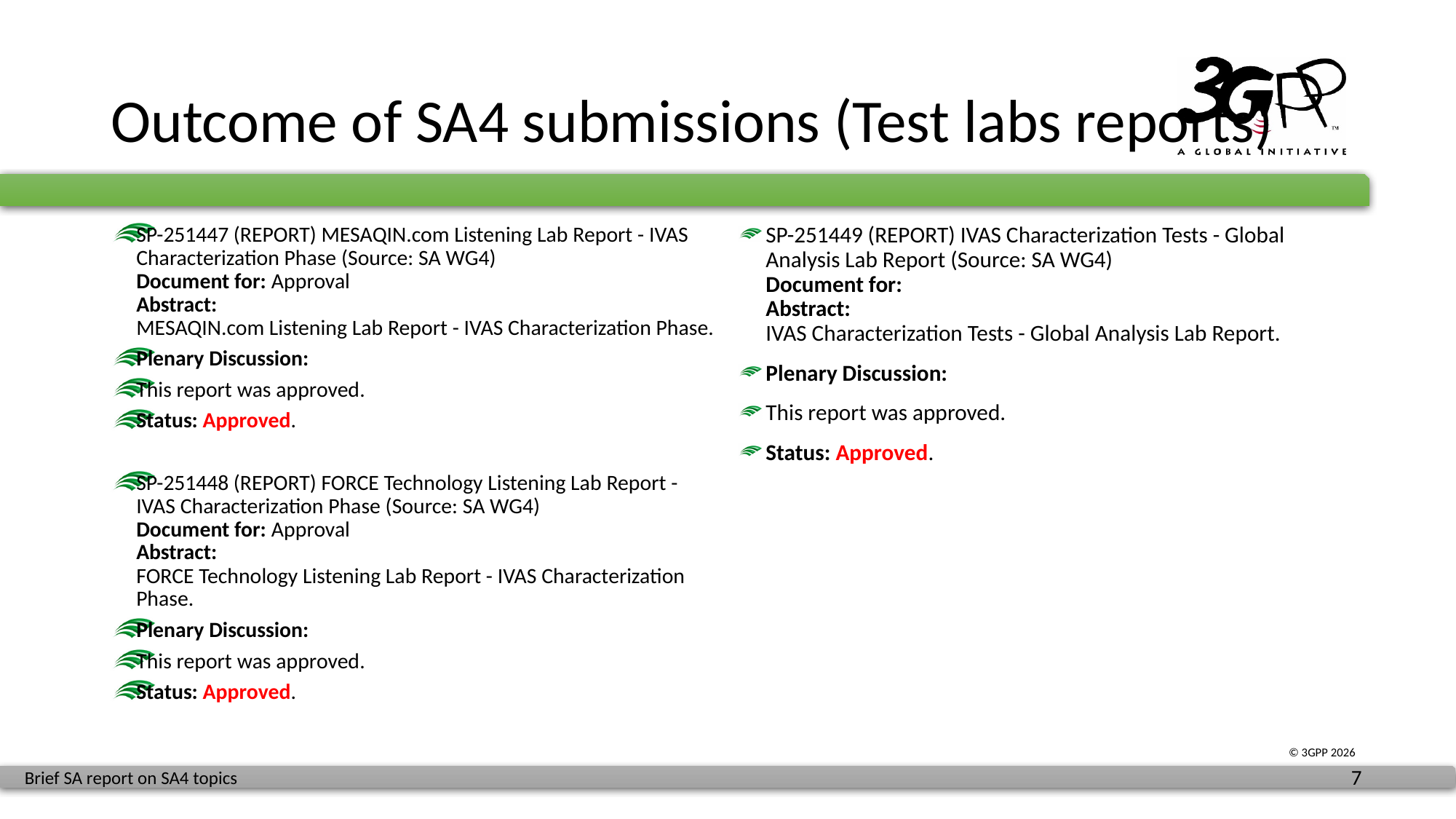

# Outcome of SA4 submissions (Test labs reports)
SP-251447 (REPORT) MESAQIN.com Listening Lab Report - IVAS Characterization Phase (Source: SA WG4)
Document for: Approval
Abstract:
MESAQIN.com Listening Lab Report - IVAS Characterization Phase.
Plenary Discussion:
This report was approved.
Status: Approved.

SP-251448 (REPORT) FORCE Technology Listening Lab Report - IVAS Characterization Phase (Source: SA WG4)
Document for: Approval
Abstract:
FORCE Technology Listening Lab Report - IVAS Characterization Phase.
Plenary Discussion:
This report was approved.
Status: Approved.

SP-251449 (REPORT) IVAS Characterization Tests - Global Analysis Lab Report (Source: SA WG4)
Document for:
Abstract:
IVAS Characterization Tests - Global Analysis Lab Report.
Plenary Discussion:
This report was approved.
Status: Approved.